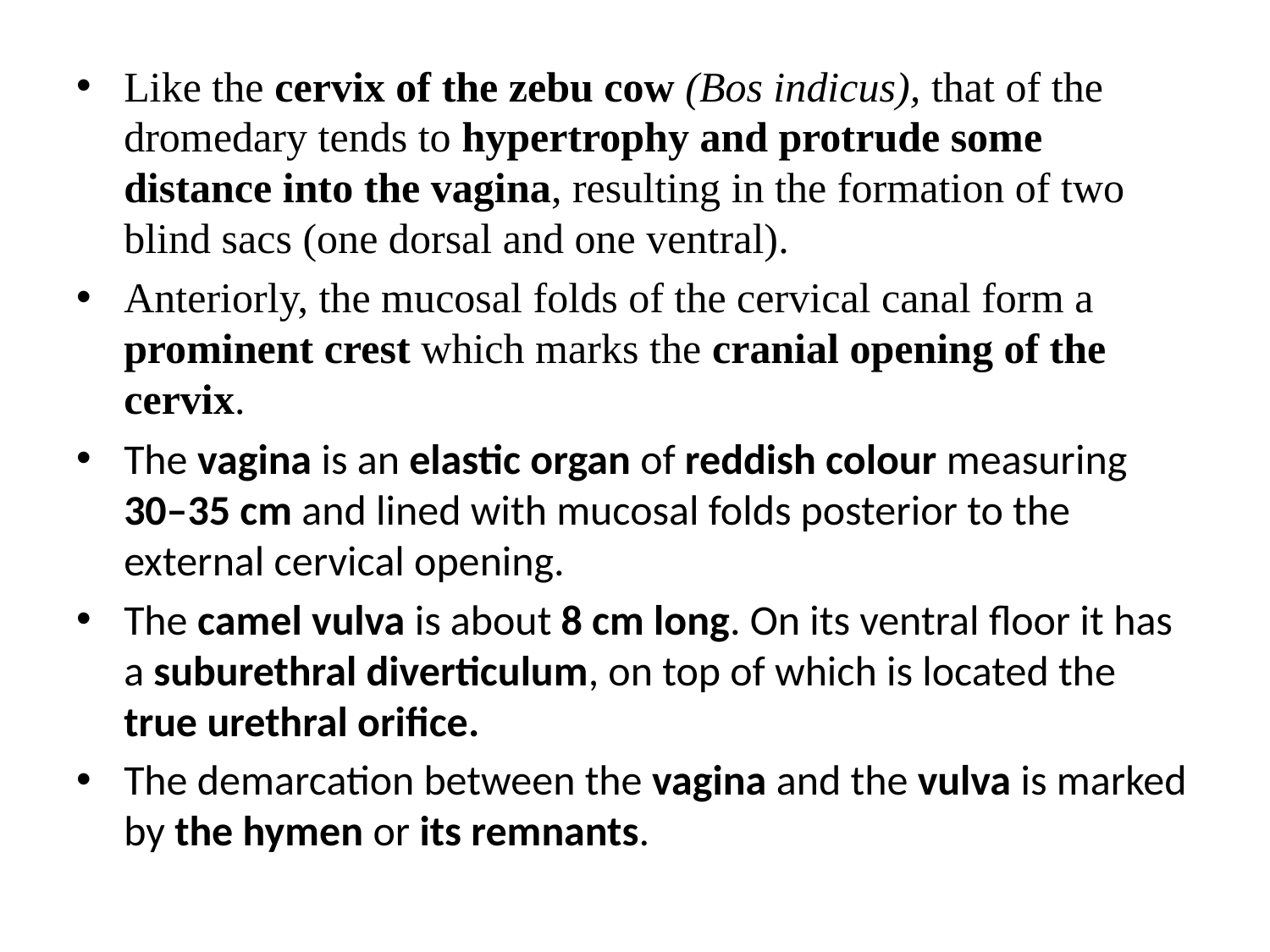

Like the cervix of the zebu cow (Bos indicus), that of the dromedary tends to hypertrophy and protrude some distance into the vagina, resulting in the formation of two blind sacs (one dorsal and one ventral).
Anteriorly, the mucosal folds of the cervical canal form a prominent crest which marks the cranial opening of the cervix.
The vagina is an elastic organ of reddish colour measuring 30–35 cm and lined with mucosal folds posterior to the external cervical opening.
The camel vulva is about 8 cm long. On its ventral floor it has a suburethral diverticulum, on top of which is located the true urethral orifice.
The demarcation between the vagina and the vulva is marked by the hymen or its remnants.